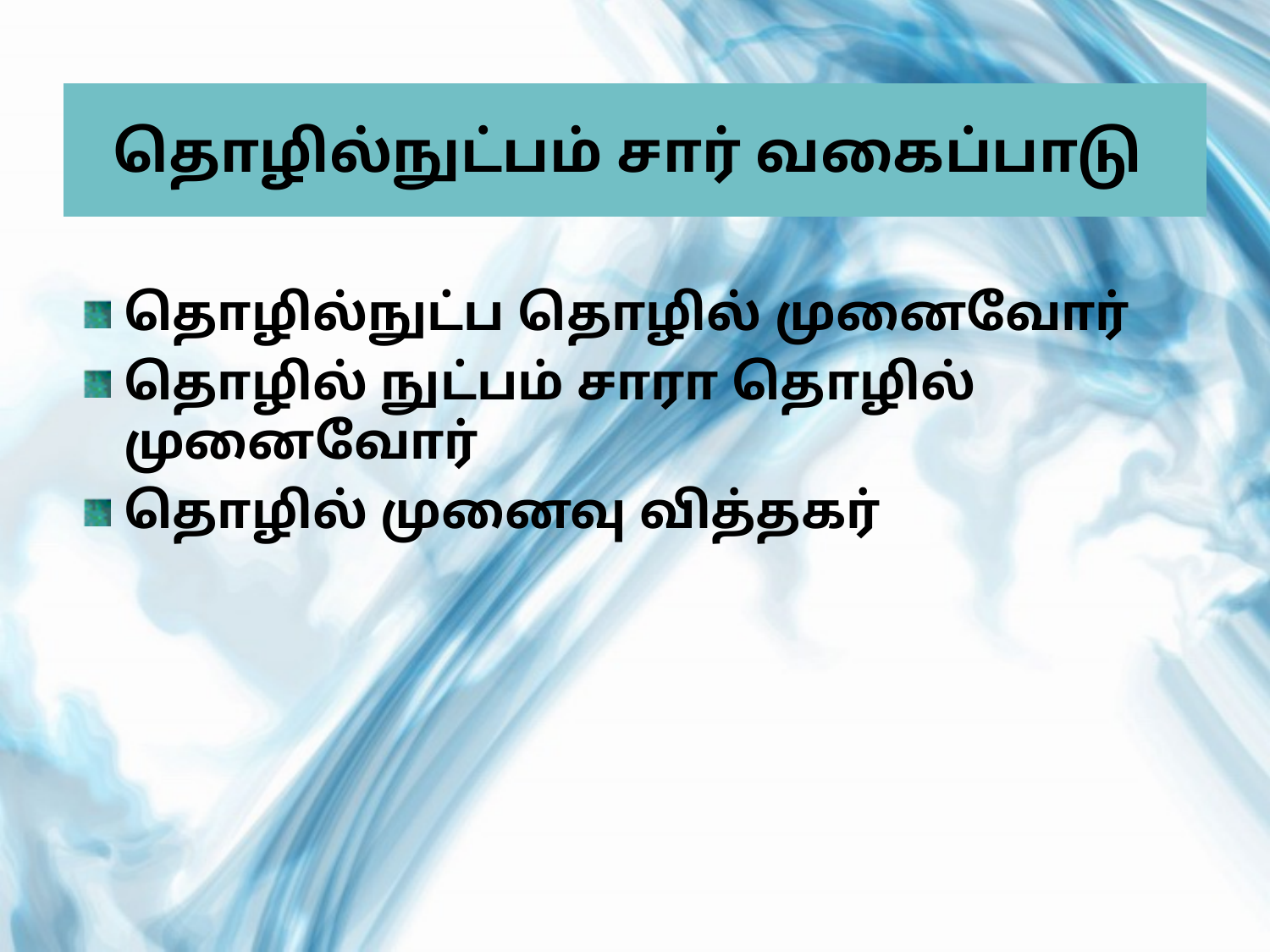

# தொழில்நுட்பம் சார் வகைப்பாடு
தொழில்நுட்ப தொழில் முனைவோர்
தொழில் நுட்பம் சாரா தொழில் முனைவோர்
தொழில் முனைவு வித்தகர்